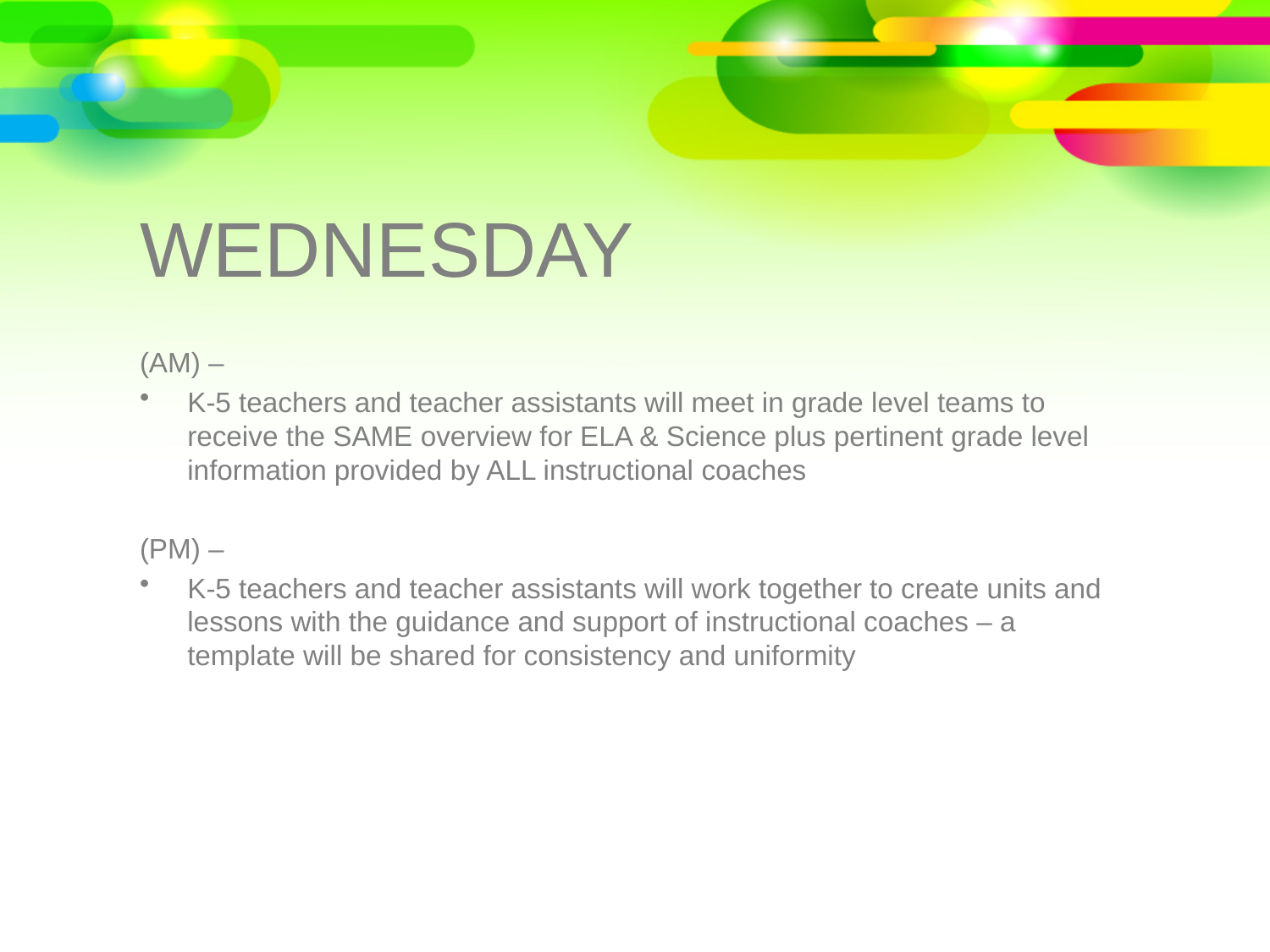

# WEDNESDAY
(AM) –
K-5 teachers and teacher assistants will meet in grade level teams to receive the SAME overview for ELA & Science plus pertinent grade level information provided by ALL instructional coaches

(PM) –
K-5 teachers and teacher assistants will work together to create units and lessons with the guidance and support of instructional coaches – a template will be shared for consistency and uniformity